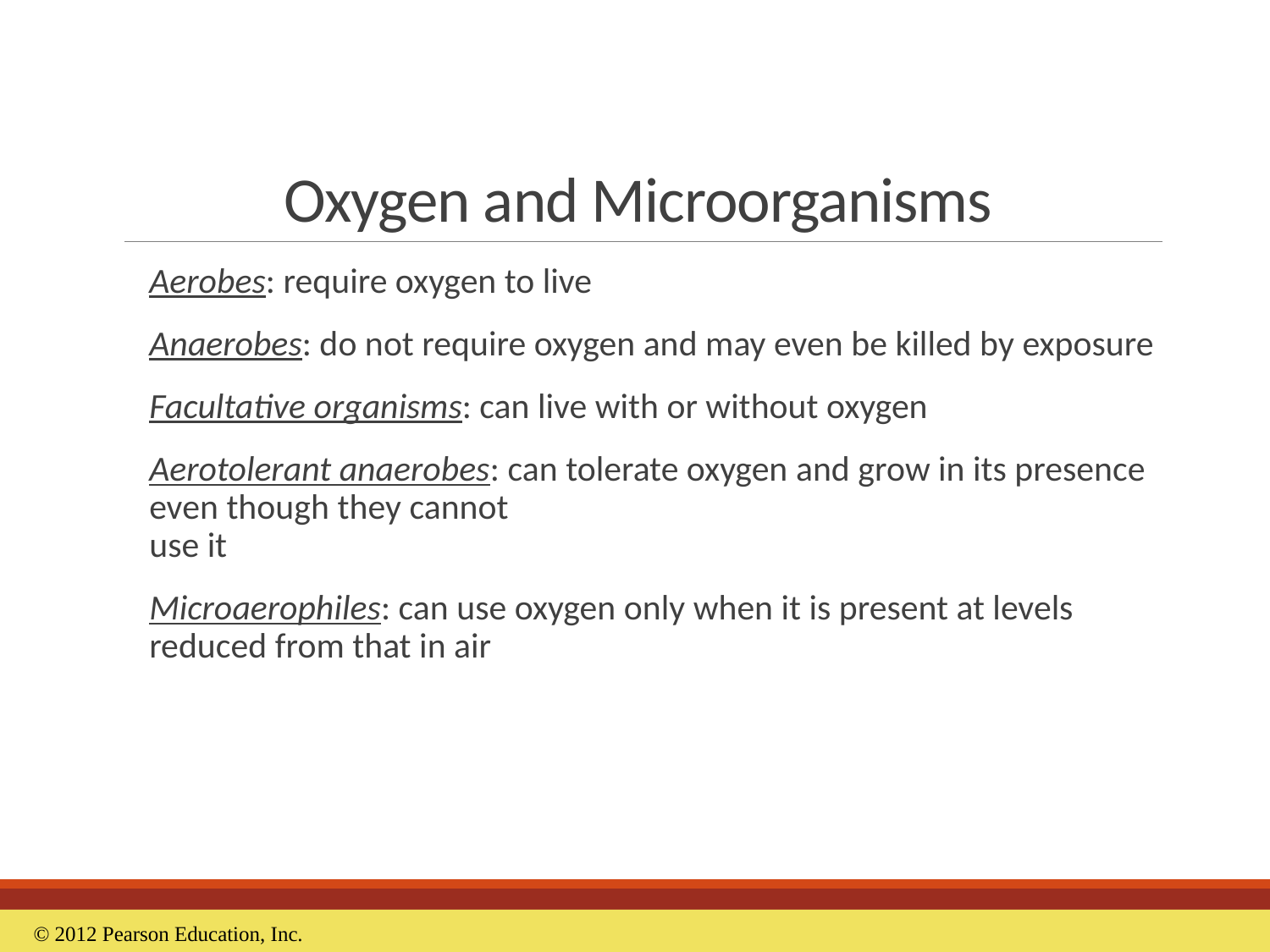

# Oxygen and Microorganisms
Aerobes: require oxygen to live
Anaerobes: do not require oxygen and may even be killed by exposure
Facultative organisms: can live with or without oxygen
Aerotolerant anaerobes: can tolerate oxygen and grow in its presence even though they cannot
use it
Microaerophiles: can use oxygen only when it is present at levels reduced from that in air

© 2012 Pearson Education, Inc.